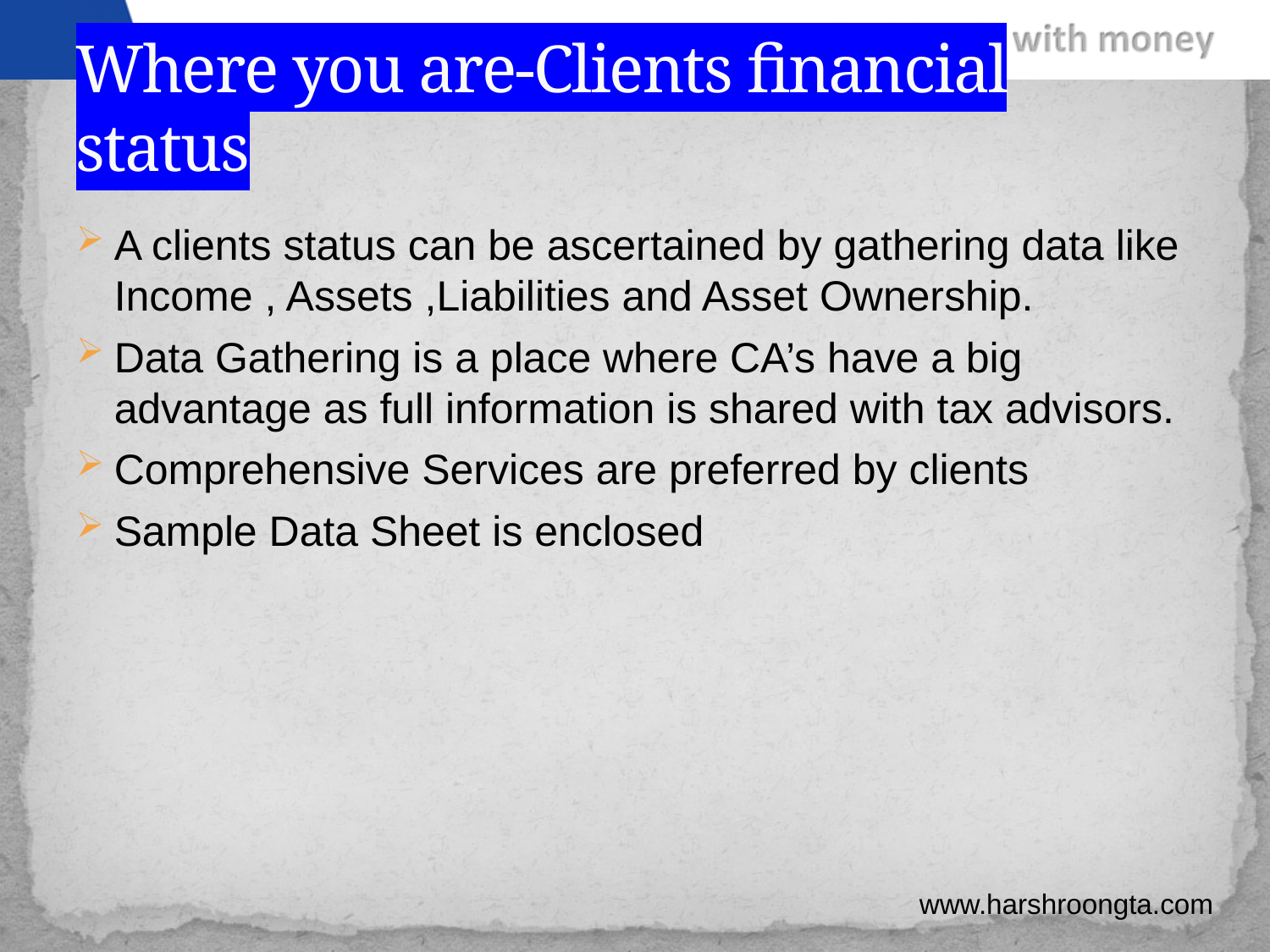

# Where you are-Clients financial status
A clients status can be ascertained by gathering data like Income , Assets ,Liabilities and Asset Ownership.
Data Gathering is a place where CA’s have a big advantage as full information is shared with tax advisors.
Comprehensive Services are preferred by clients
Sample Data Sheet is enclosed